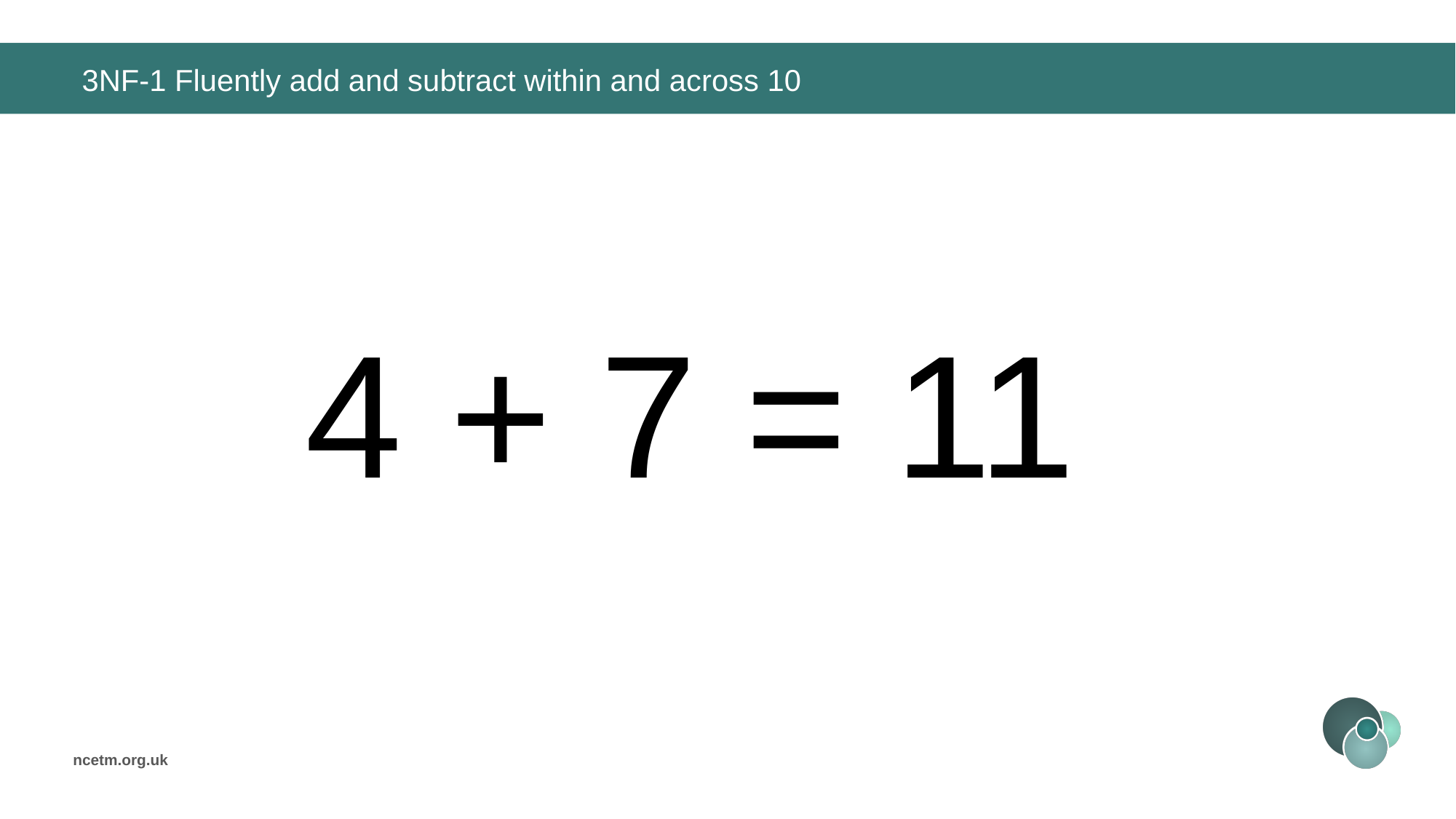

# 3NF-1 Fluently add and subtract within and across 10
4 + 7 =
11